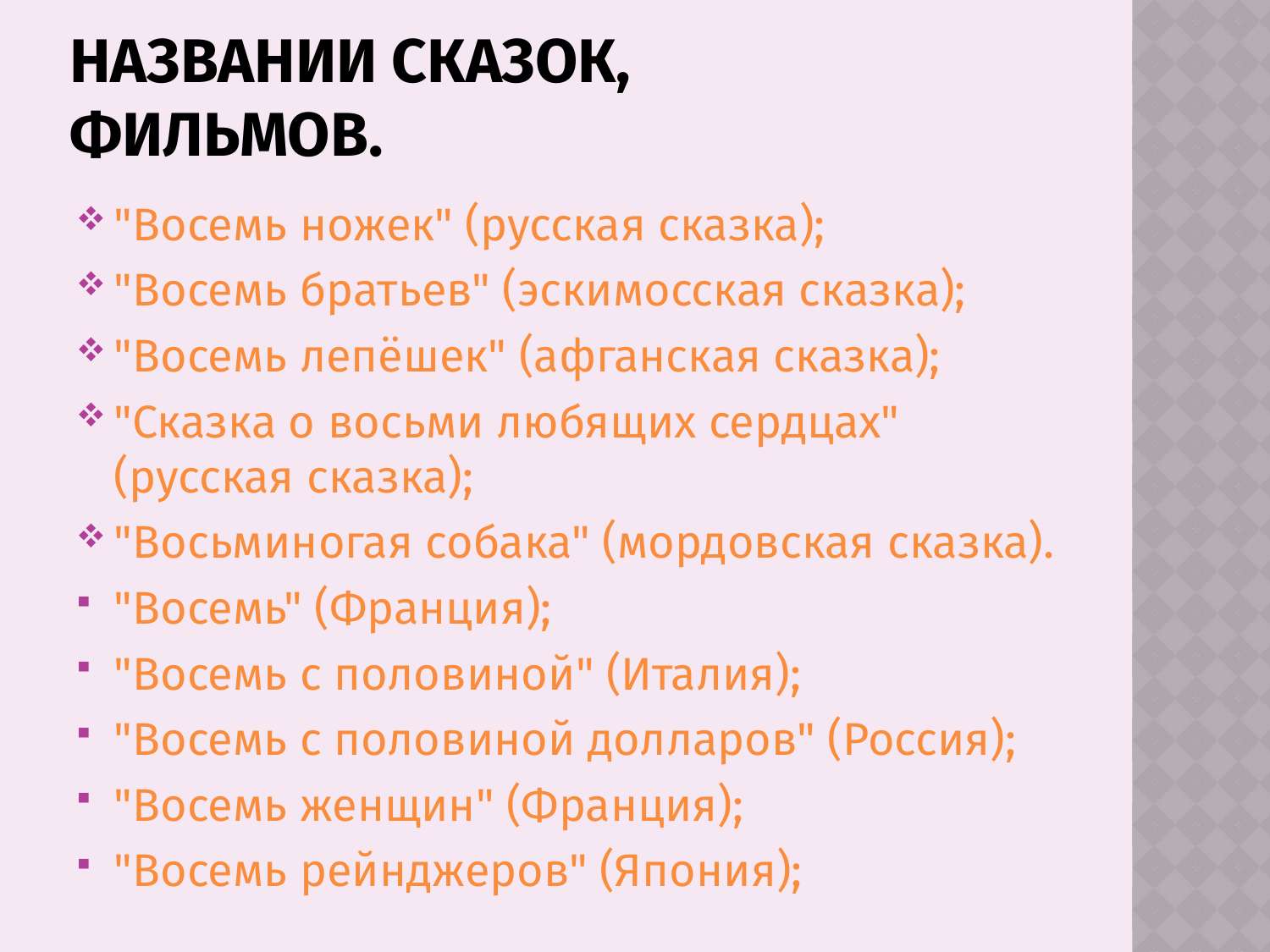

# Названии сказок, фильмов.
"Восемь ножек" (русская сказка);
"Восемь братьев" (эскимосская сказка);
"Восемь лепёшек" (афганская сказка);
"Сказка о восьми любящих сердцах" (русская сказка);
"Восьминогая собака" (мордовская сказка).
"Восемь" (Франция);
"Восемь с половиной" (Италия);
"Восемь с половиной долларов" (Россия);
"Восемь женщин" (Франция);
"Восемь рейнджеров" (Япония);